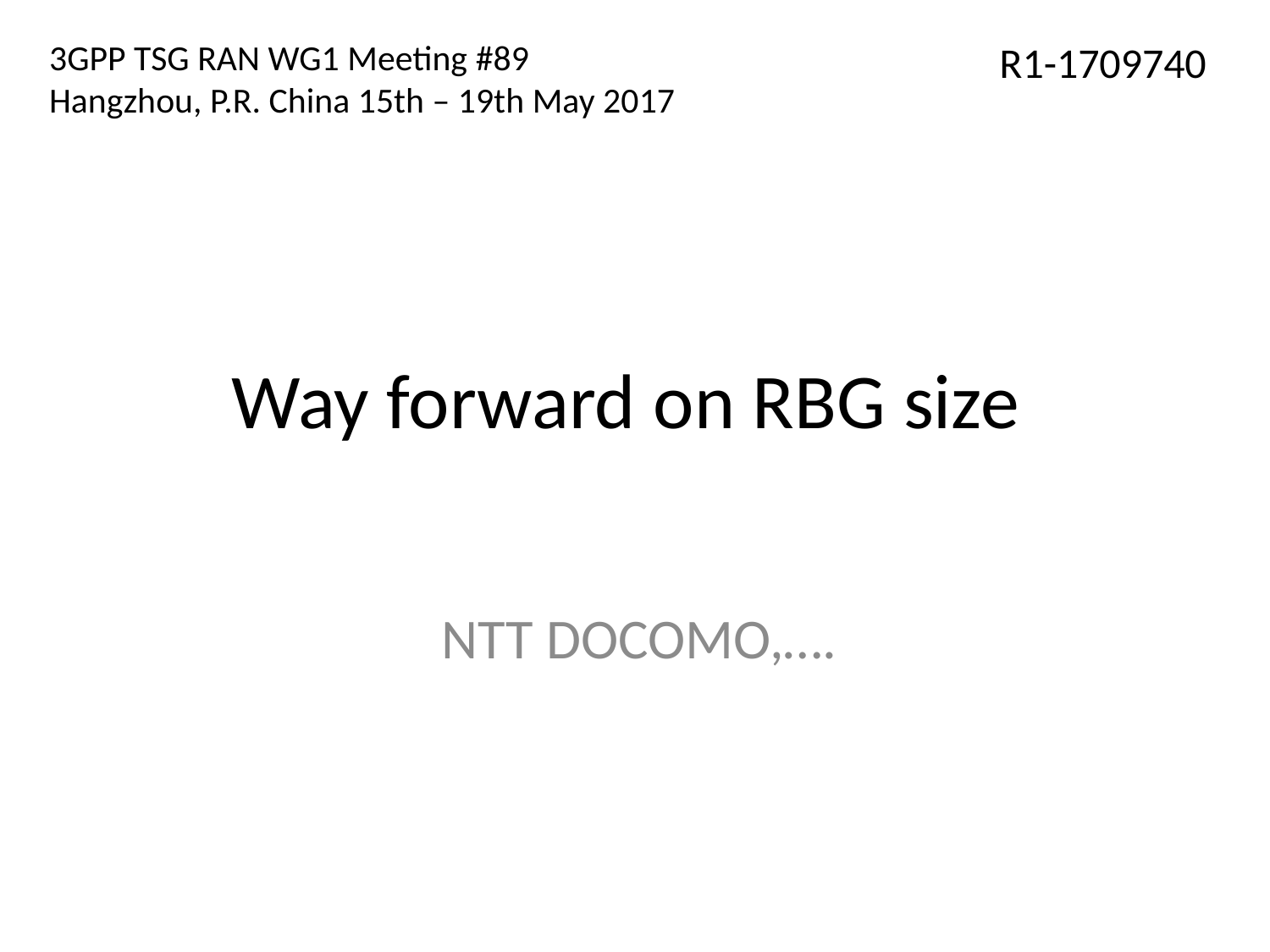

3GPP TSG RAN WG1 Meeting #89
Hangzhou, P.R. China 15th – 19th May 2017
R1-1709740
# Way forward on RBG size
NTT DOCOMO,….